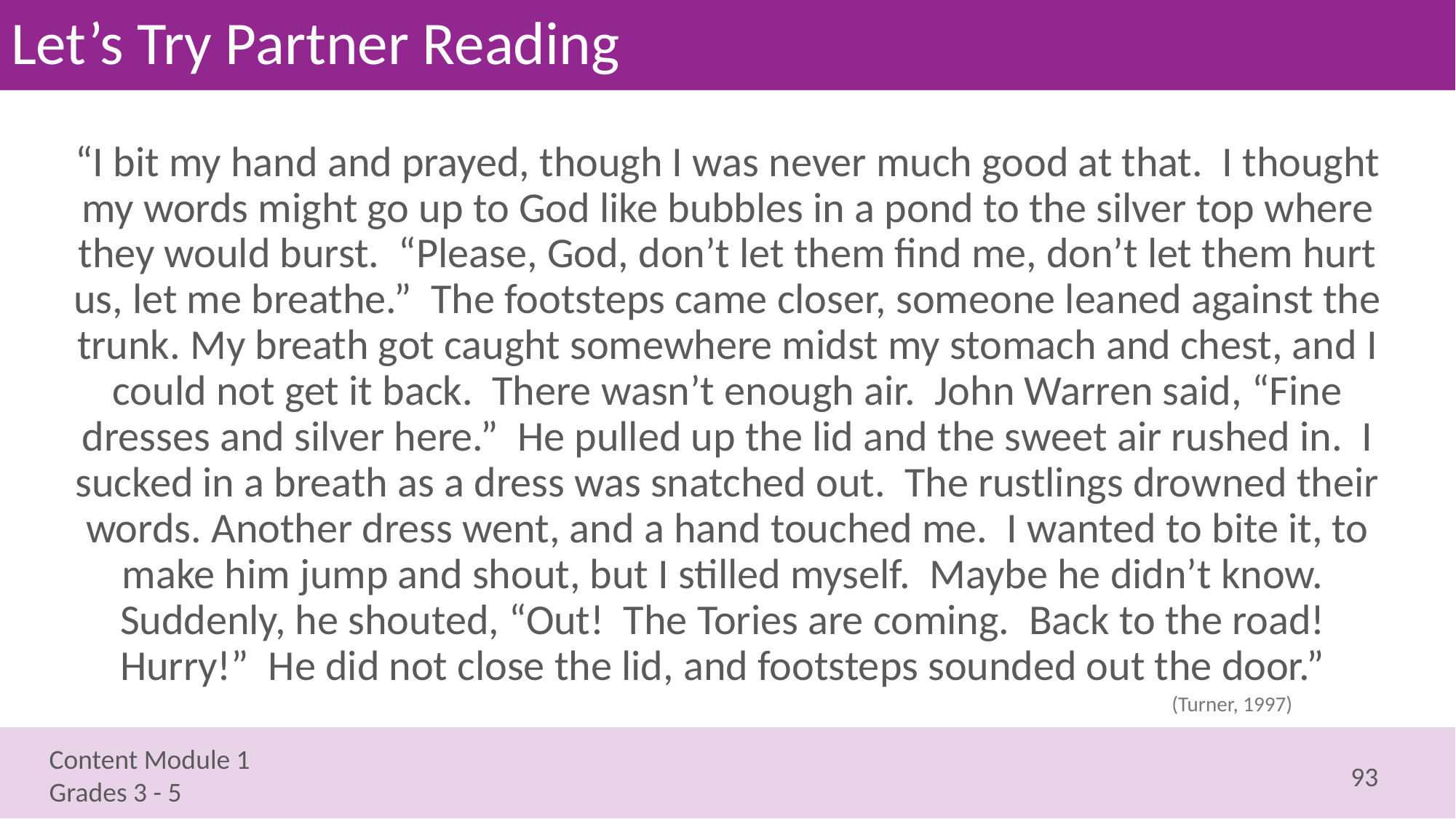

# Let’s Try Partner Reading
“I bit my hand and prayed, though I was never much good at that.  I thought my words might go up to God like bubbles in a pond to the silver top where they would burst.  “Please, God, don’t let them find me, don’t let them hurt us, let me breathe.”  The footsteps came closer, someone leaned against the trunk. My breath got caught somewhere midst my stomach and chest, and I could not get it back.  There wasn’t enough air.  John Warren said, “Fine dresses and silver here.”  He pulled up the lid and the sweet air rushed in.  I sucked in a breath as a dress was snatched out.  The rustlings drowned their words. Another dress went, and a hand touched me.  I wanted to bite it, to make him jump and shout, but I stilled myself.  Maybe he didn’t know.  Suddenly, he shouted, “Out!  The Tories are coming.  Back to the road!  Hurry!”  He did not close the lid, and footsteps sounded out the door.”
(Turner, 1997)
93